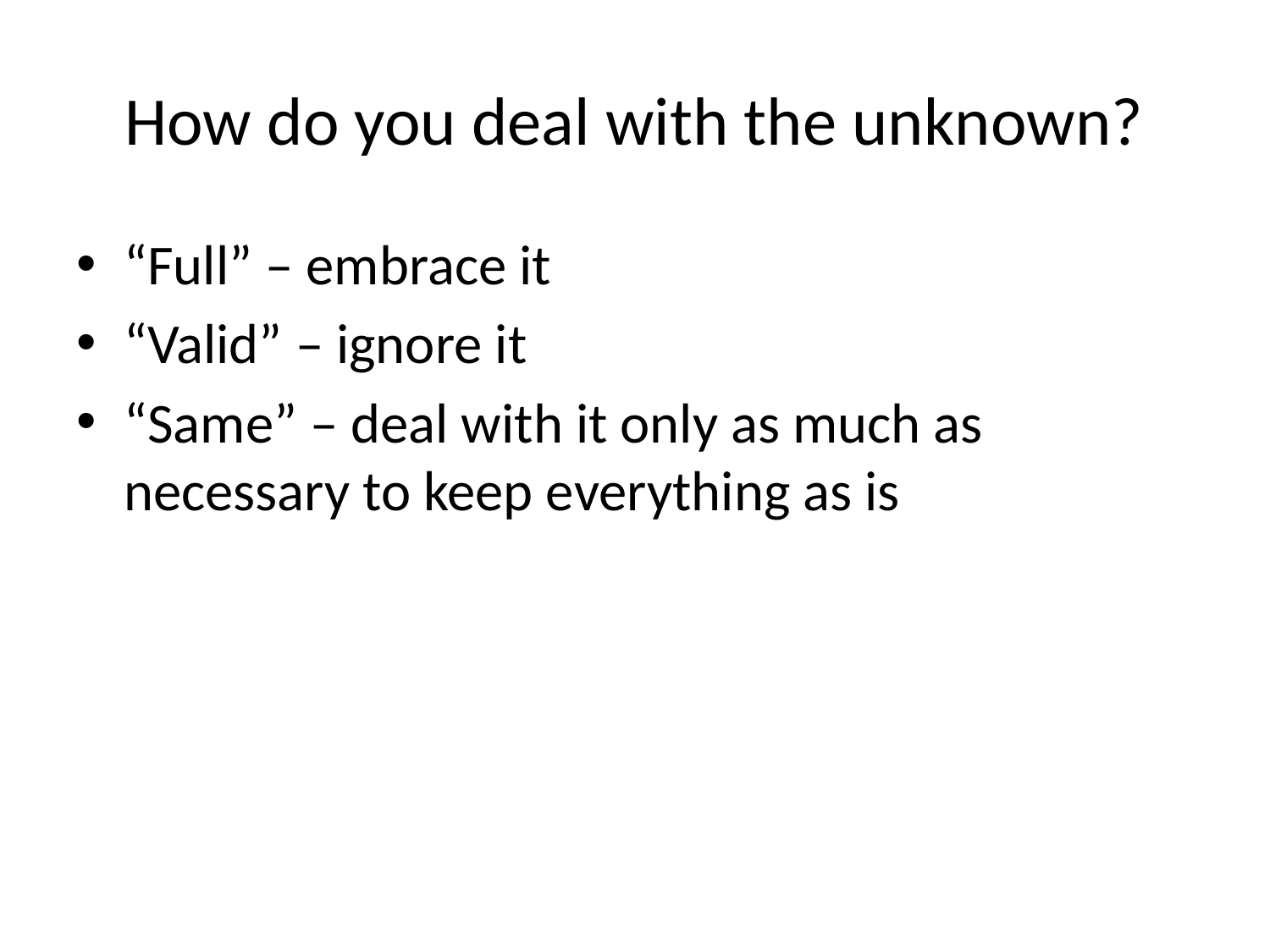

# How do you deal with the unknown?
“Full” – embrace it
“Valid” – ignore it
“Same” – deal with it only as much as necessary to keep everything as is